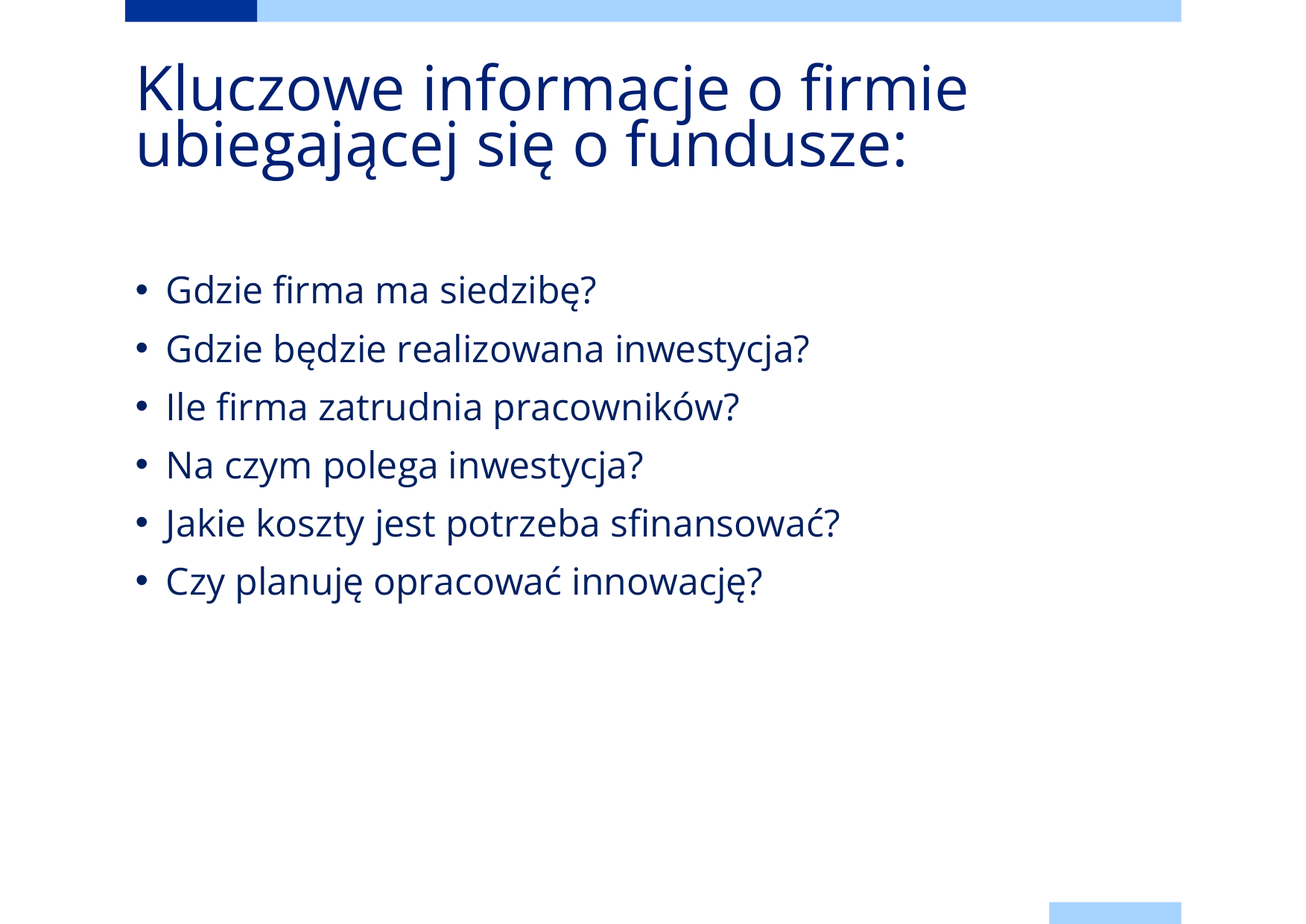

Kluczowe informacje o firmie ubiegającej się o fundusze:
Gdzie firma ma siedzibę?
Gdzie będzie realizowana inwestycja?
Ile firma zatrudnia pracowników?
Na czym polega inwestycja?
Jakie koszty jest potrzeba sfinansować?
Czy planuję opracować innowację?